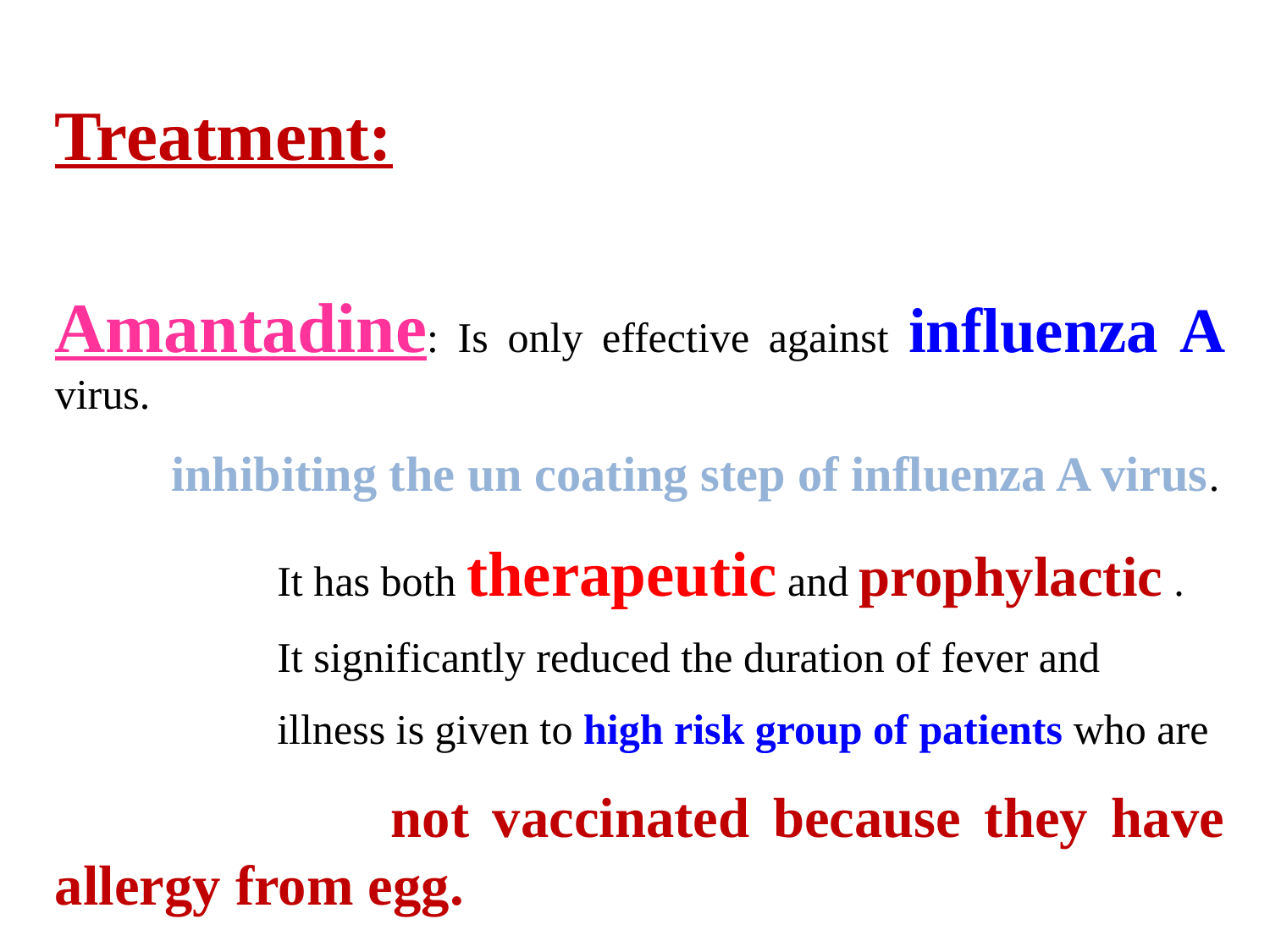

Treatment:

Amantadine: Is only effective against influenza A virus.
           inhibiting the un coating step of influenza A virus.
	         It has both therapeutic and prophylactic .
	         It significantly reduced the duration of fever and
                     illness is given to high risk group of patients who are
	         not vaccinated because they have allergy from egg.